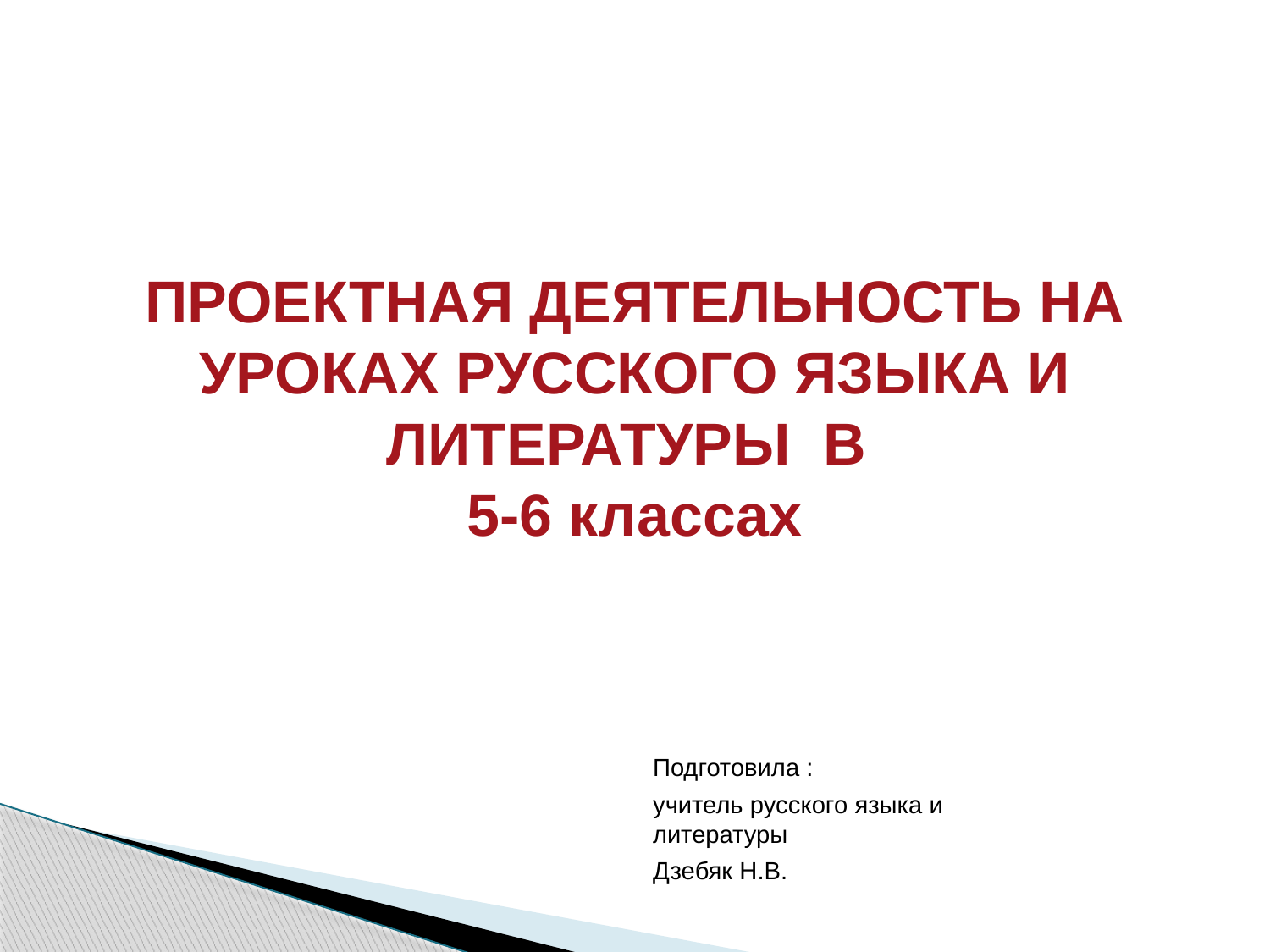

# ПРОЕКТНАЯ ДЕЯТЕЛЬНОСТЬ НА УРОКАХ РУССКОГО ЯЗЫКА И ЛИТЕРАТУРЫ  В 5-6 классах
Подготовила :
учитель русского языка и литературы
Дзебяк Н.В.